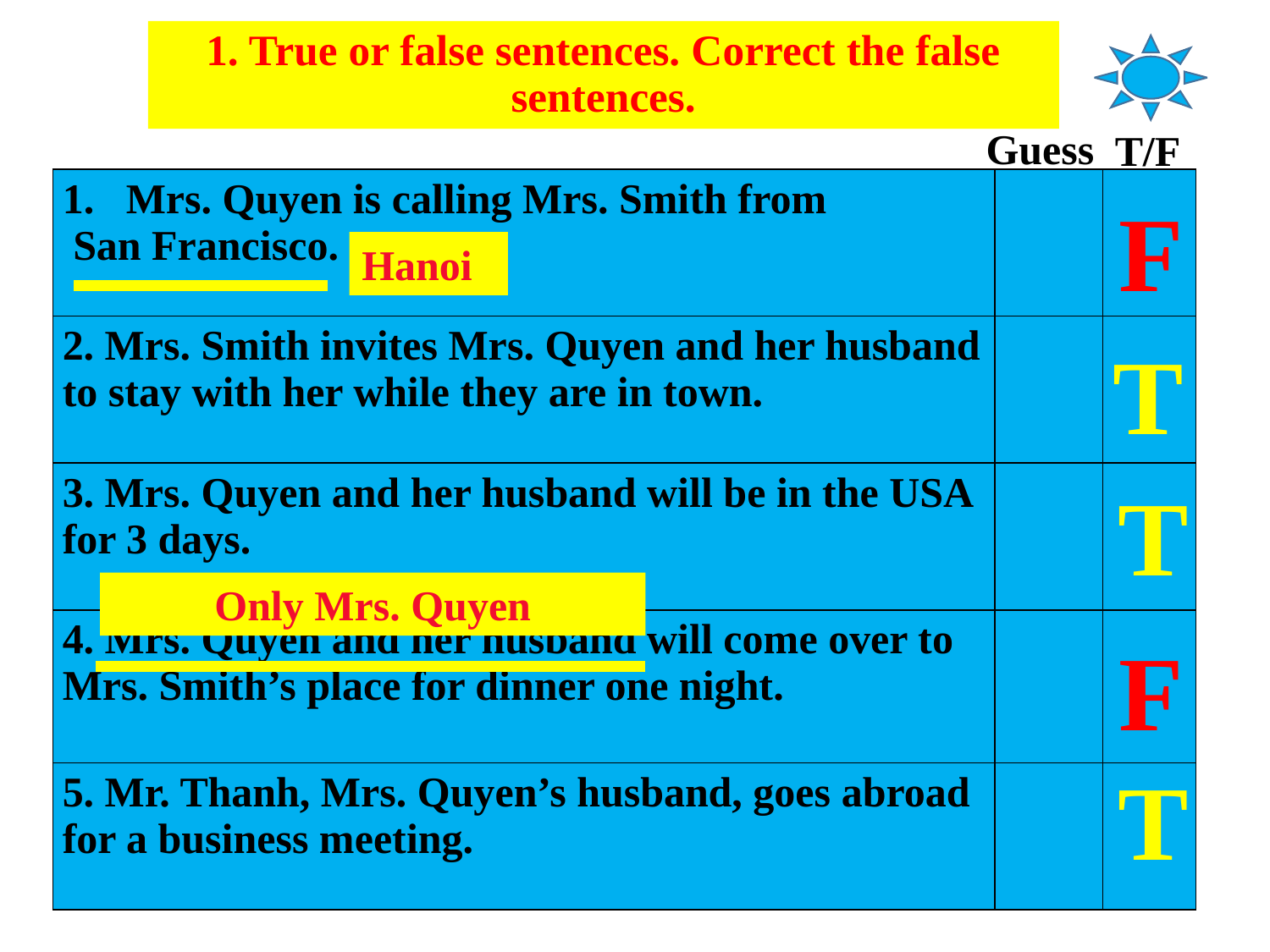

# 1. True or false sentences. Correct the false sentences.

Guess
T/F
| Mrs. Quyen is calling Mrs. Smith from San Francisco. |  |  |
| --- | --- | --- |
| 2. Mrs. Smith invites Mrs. Quyen and her husband to stay with her while they are in town. |  |  |
| 3. Mrs. Quyen and her husband will be in the USA for 3 days. |  |  |
| 4. Mrs. Quyen and her husband will come over to Mrs. Smith’s place for dinner one night. |  |  |
| 5. Mr. Thanh, Mrs. Quyen’s husband, goes abroad for a business meeting. |  |  |
F
Hanoi
T
T
Only Mrs. Quyen
F
T